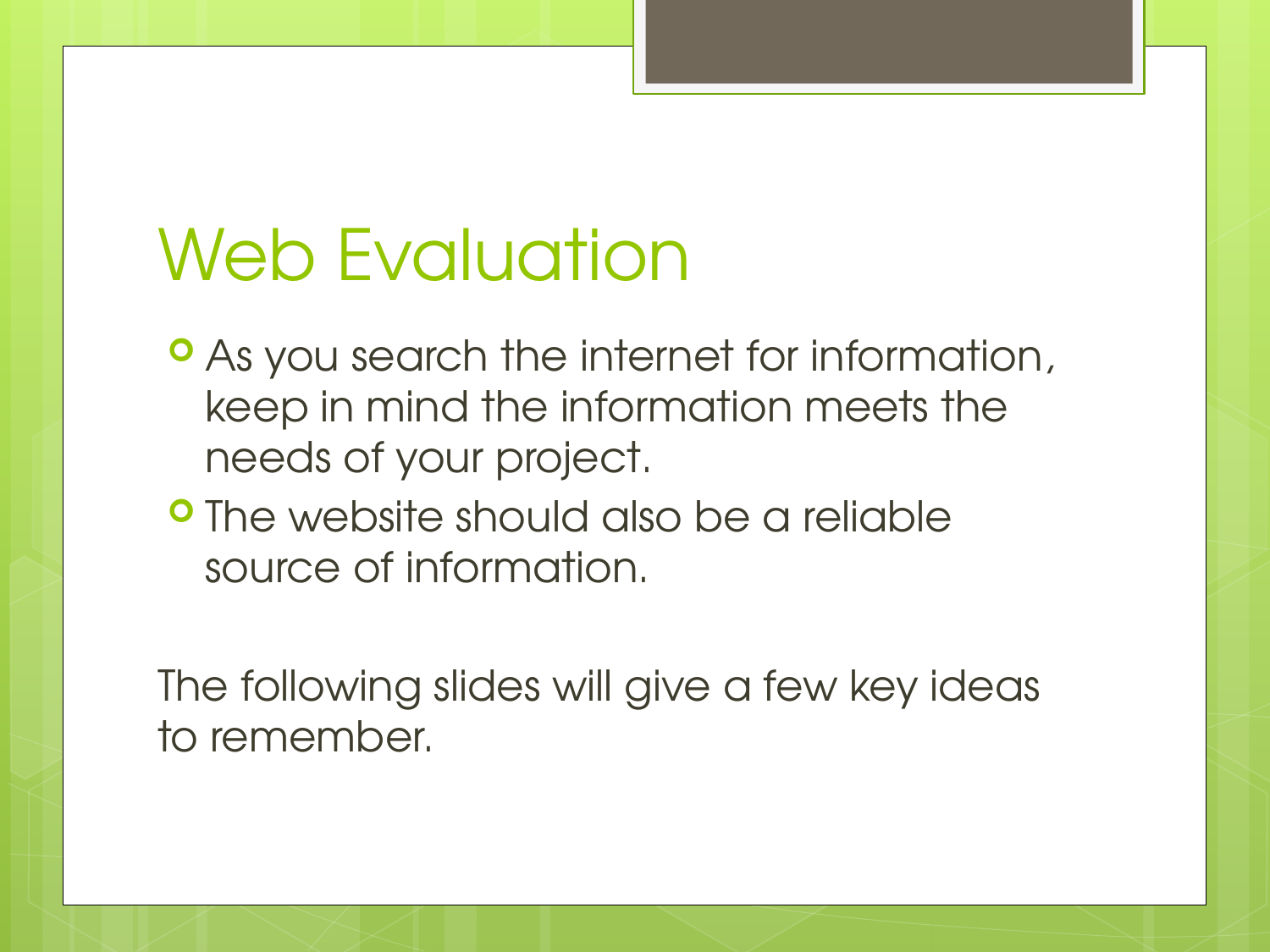

# Web Evaluation
As you search the internet for information, keep in mind the information meets the needs of your project.
The website should also be a reliable source of information.

The following slides will give a few key ideas to remember.